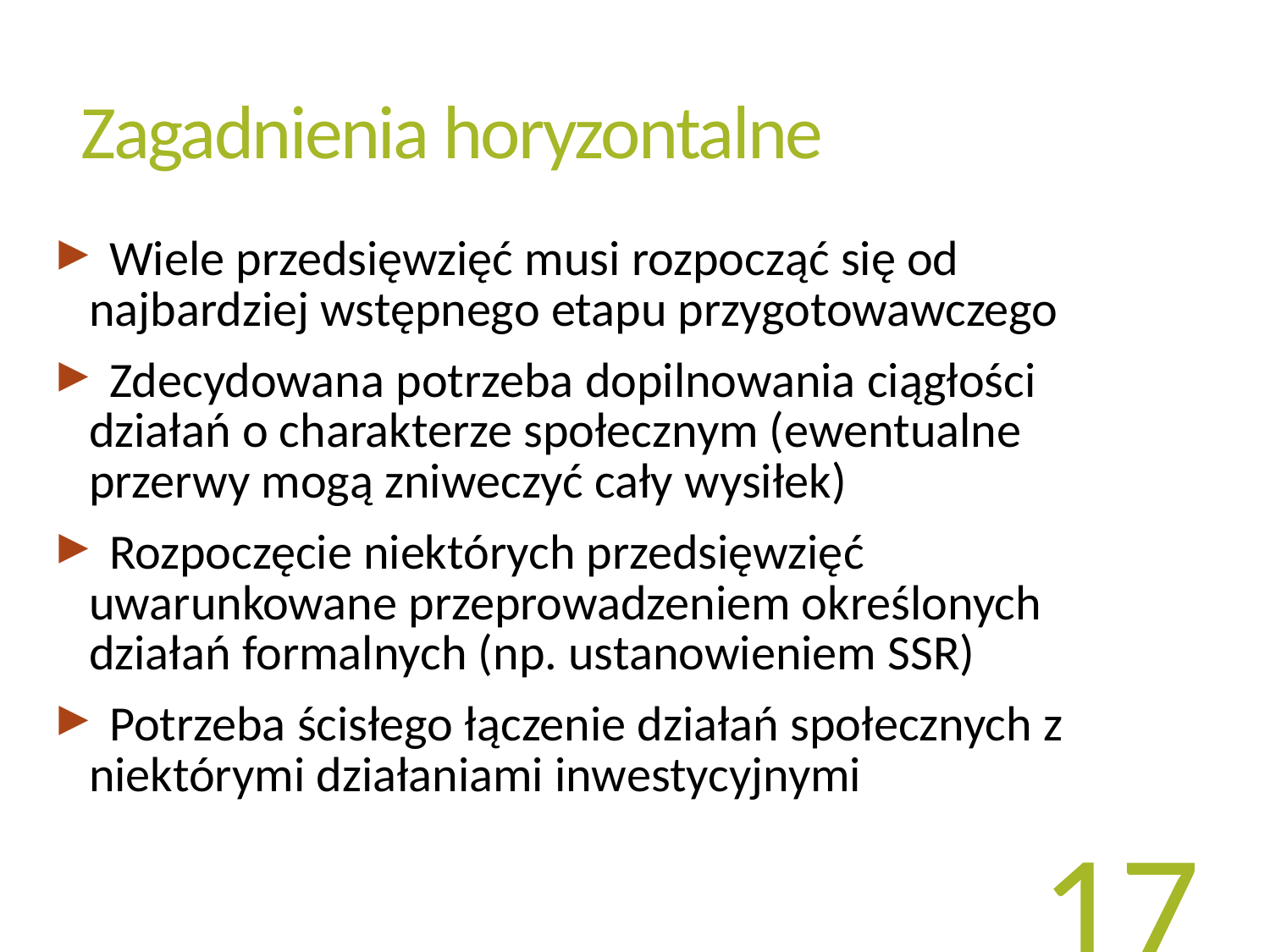

Zagadnienia horyzontalne
 Wiele przedsięwzięć musi rozpocząć się od najbardziej wstępnego etapu przygotowawczego
 Zdecydowana potrzeba dopilnowania ciągłości działań o charakterze społecznym (ewentualne przerwy mogą zniweczyć cały wysiłek)
 Rozpoczęcie niektórych przedsięwzięć uwarunkowane przeprowadzeniem określonych działań formalnych (np. ustanowieniem SSR)
 Potrzeba ścisłego łączenie działań społecznych z niektórymi działaniami inwestycyjnymi
17